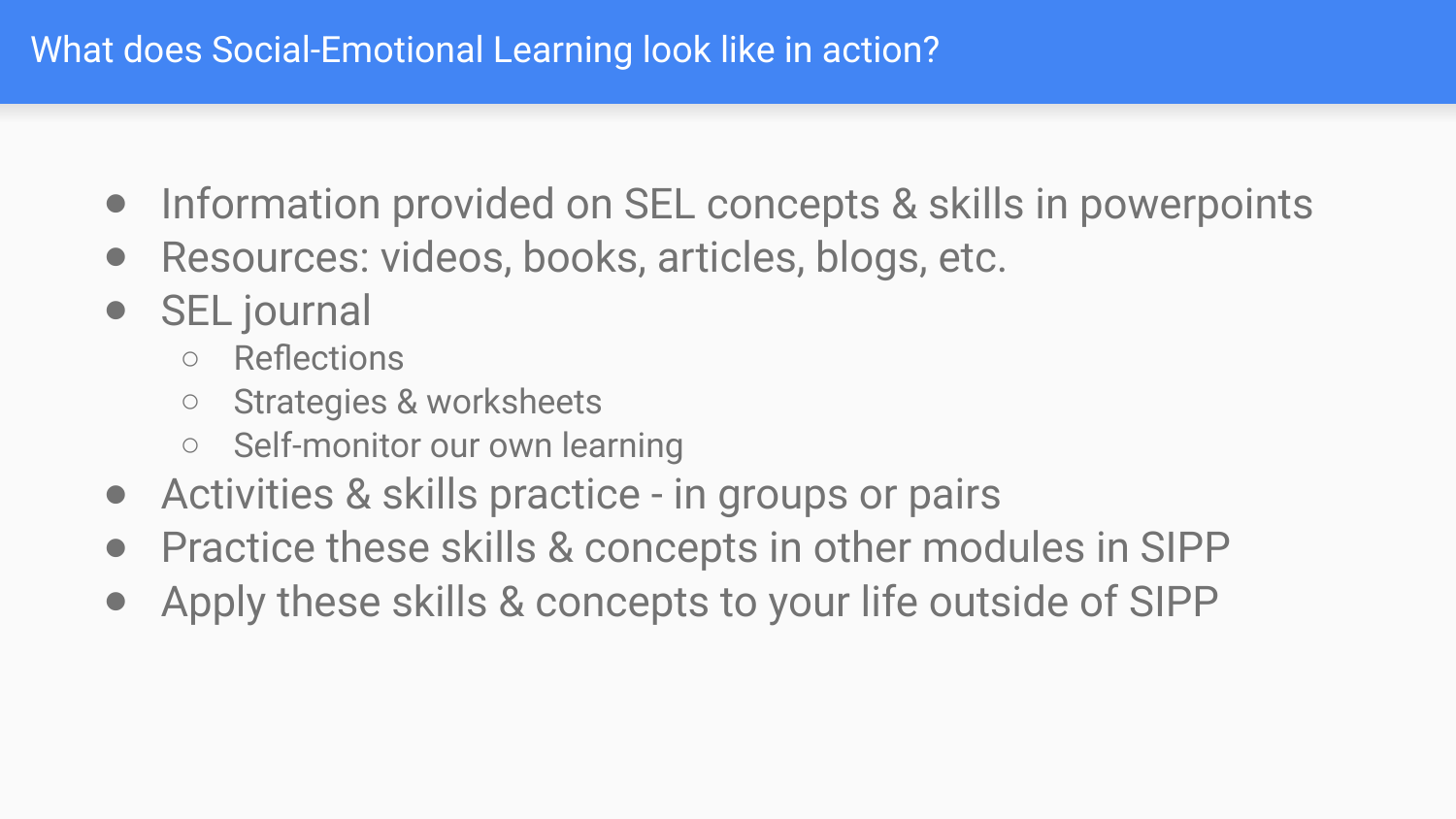

# What does Social-Emotional Learning look like in action?
Information provided on SEL concepts & skills in powerpoints
Resources: videos, books, articles, blogs, etc.
SEL journal
Reflections
Strategies & worksheets
Self-monitor our own learning
Activities & skills practice - in groups or pairs
Practice these skills & concepts in other modules in SIPP
Apply these skills & concepts to your life outside of SIPP